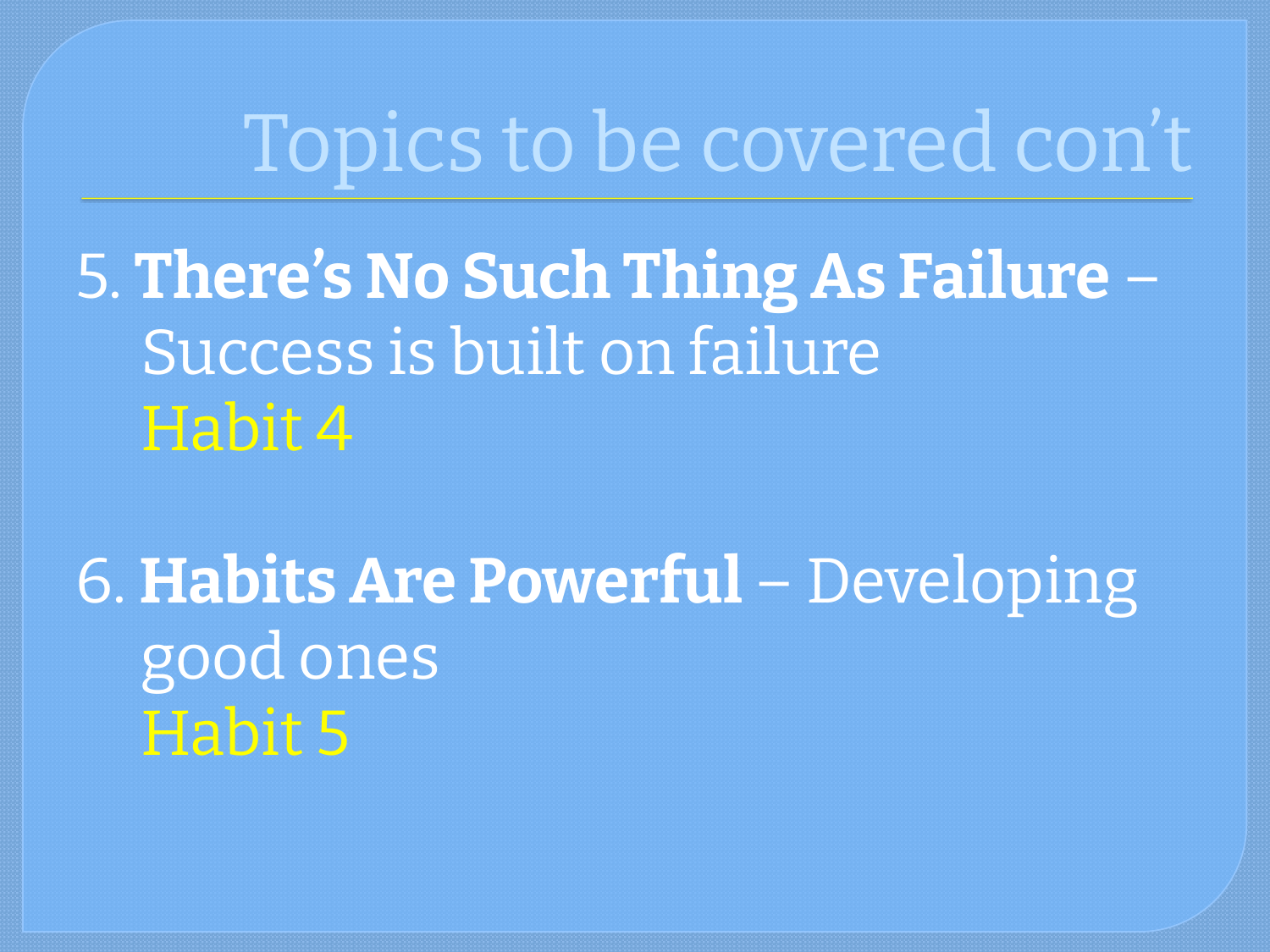

# Topics to be covered con’t
5. There’s No Such Thing As Failure – Success is built on failure
	Habit 4

6. Habits Are Powerful – Developing good ones
	Habit 5